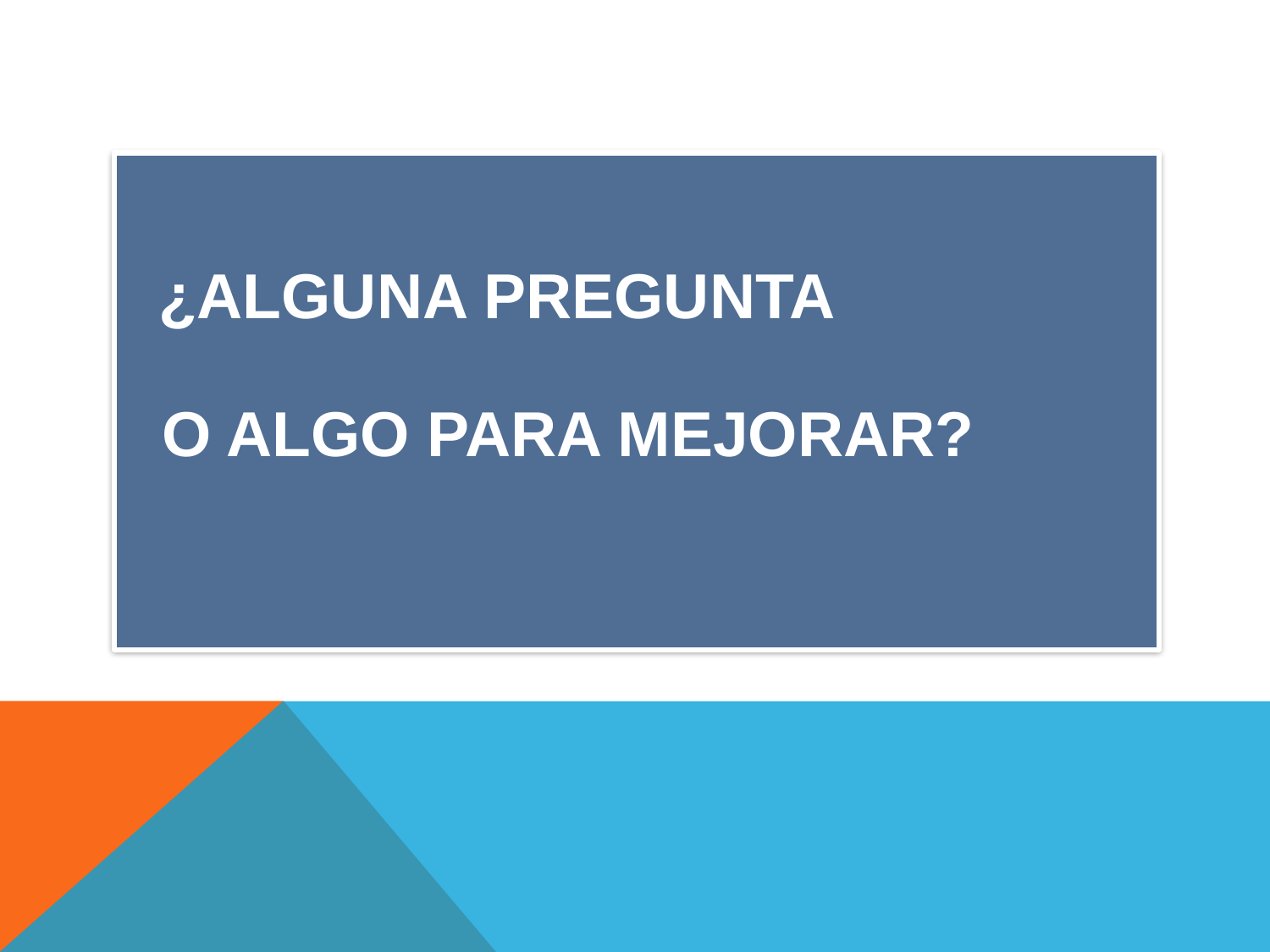

#

    ¿ALGUNA PREGUNTA

  O ALGO PARA MEJORAR?